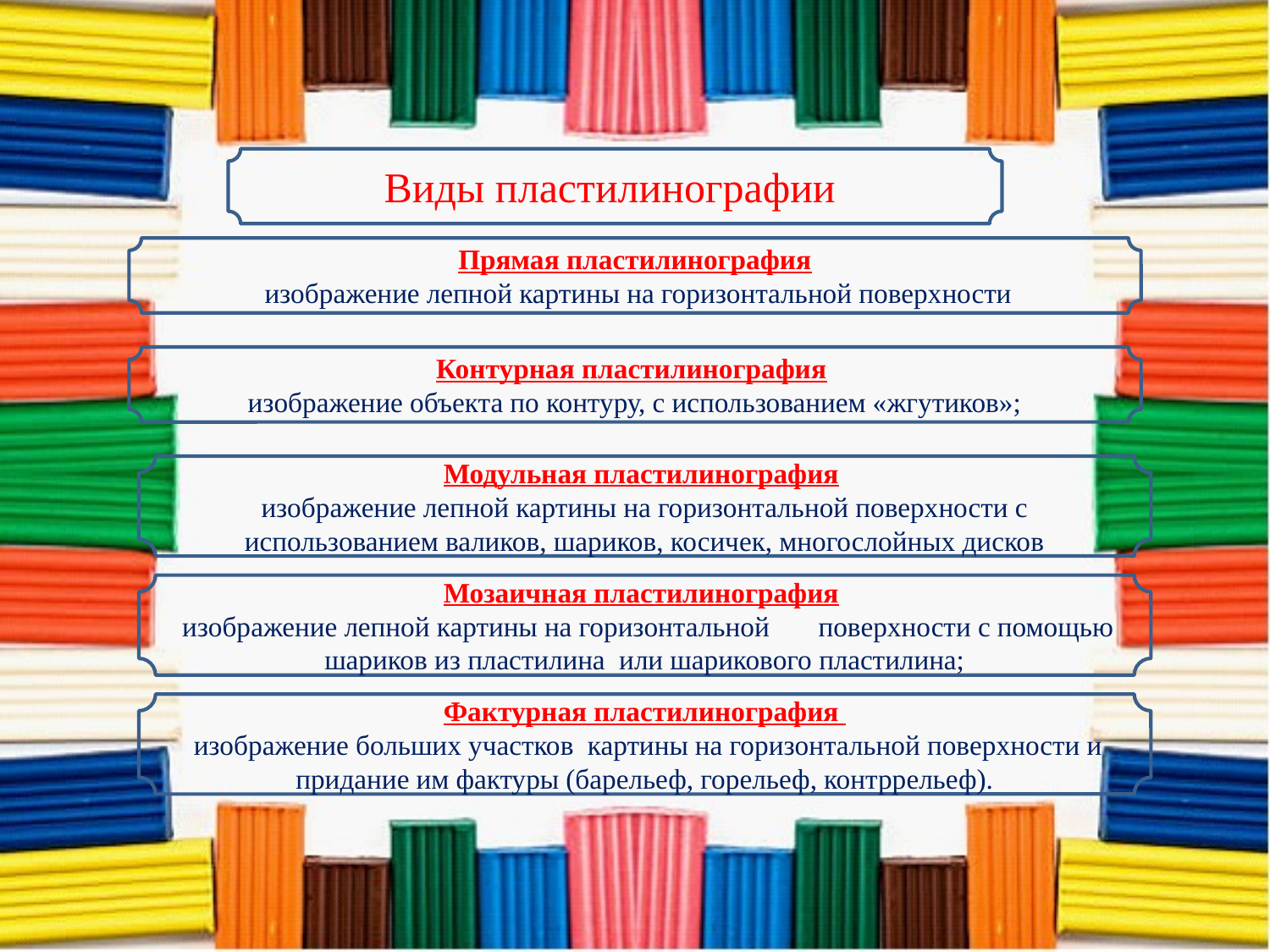

Виды пластилинографии
Прямая пластилинография
 изображение лепной картины на горизонтальной поверхности
Контурная пластилинография
изображение объекта по контуру, с использованием «жгутиков»;
Модульная пластилинография
изображение лепной картины на горизонтальной поверхности с использованием валиков, шариков, косичек, многослойных дисков
Мозаичная пластилинография
 изображение лепной картины на горизонтальной       поверхности с помощью шариков из пластилина  или шарикового пластилина;
Фактурная пластилинография
 изображение больших участков  картины на горизонтальной поверхности и придание им фактуры (барельеф, горельеф, контррельеф).